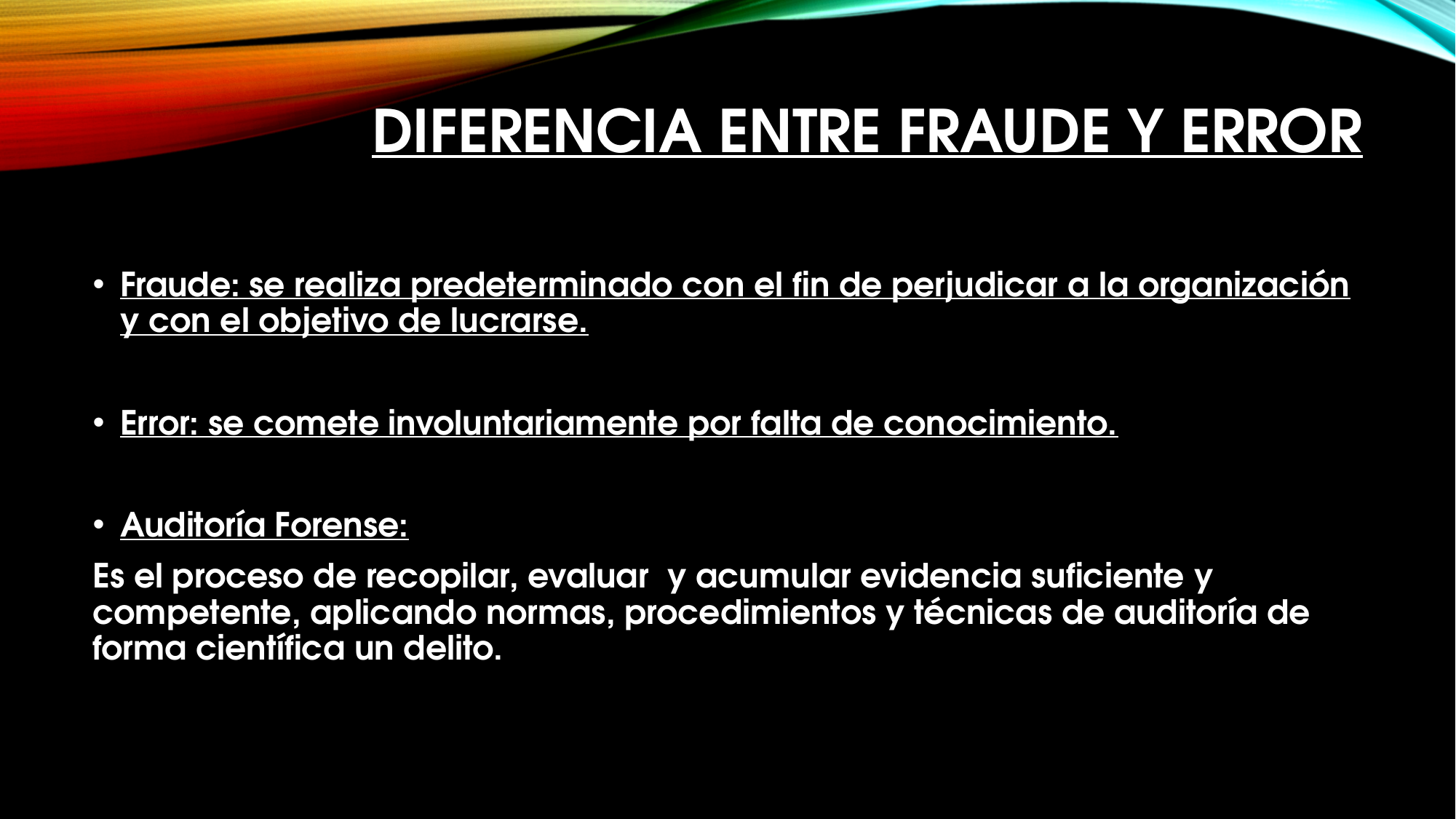

# Diferencia entre Fraude y Error
Fraude: se realiza predeterminado con el fin de perjudicar a la organización y con el objetivo de lucrarse.

Error: se comete involuntariamente por falta de conocimiento.

Auditoría Forense:
Es el proceso de recopilar, evaluar  y acumular evidencia suficiente y competente, aplicando normas, procedimientos y técnicas de auditoría de forma científica un delito.